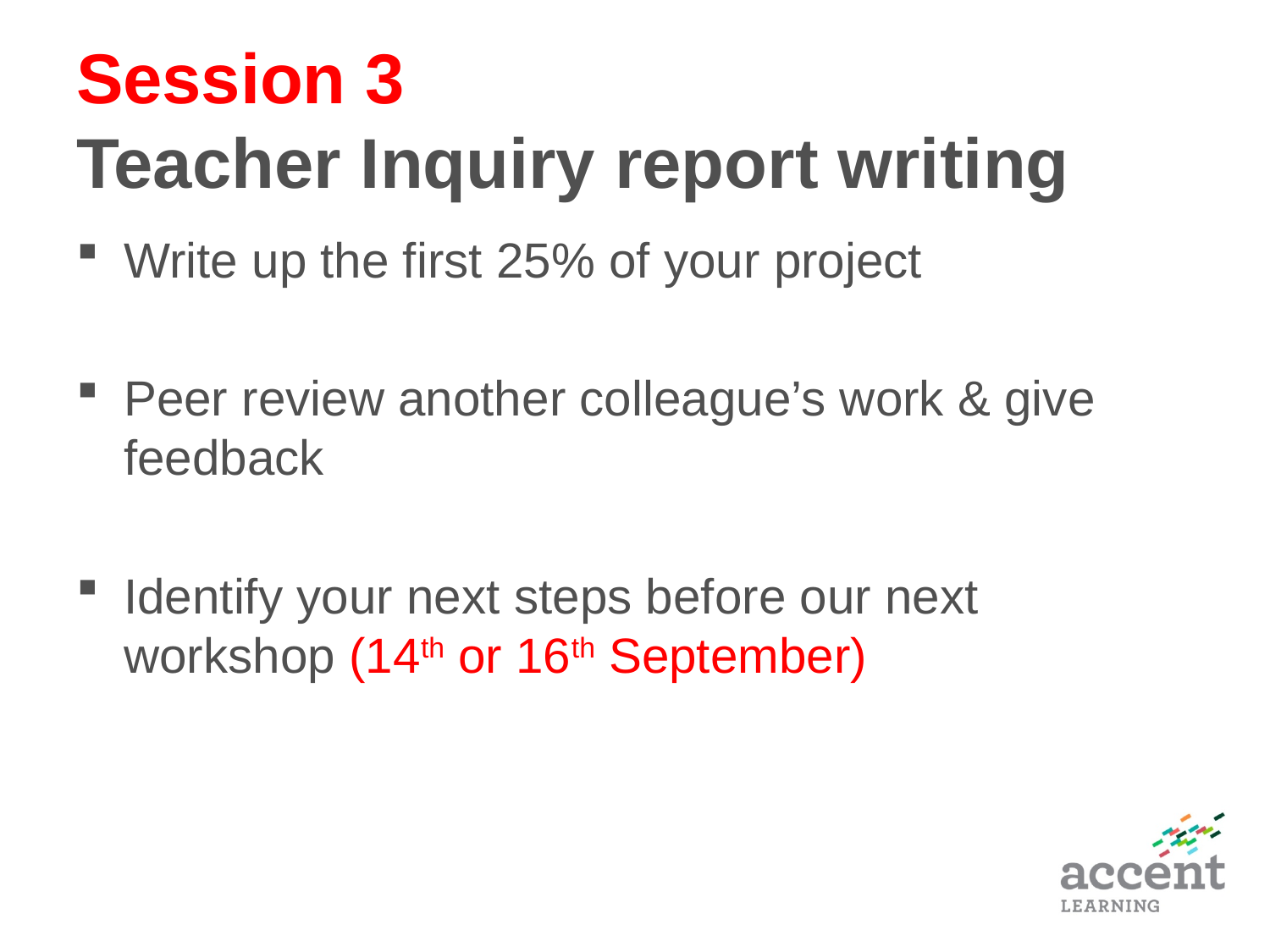

# Session 3 Teacher Inquiry report writing
Write up the first 25% of your project

Peer review another colleague’s work & give feedback

Identify your next steps before our next workshop (14th or 16th September)